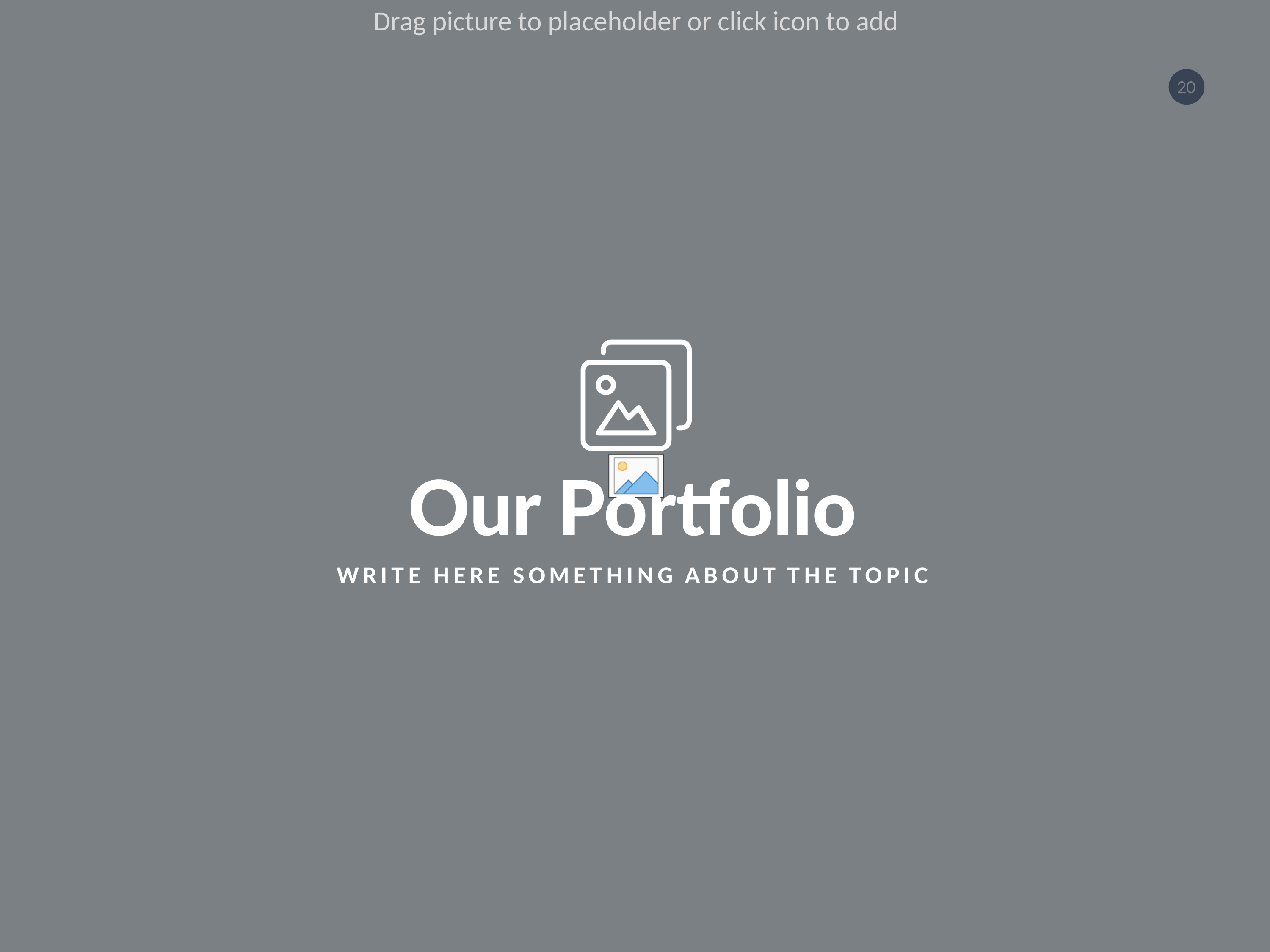

Our Portfolio
WRITE HERE SOMETHING ABOUT THE TOPIC